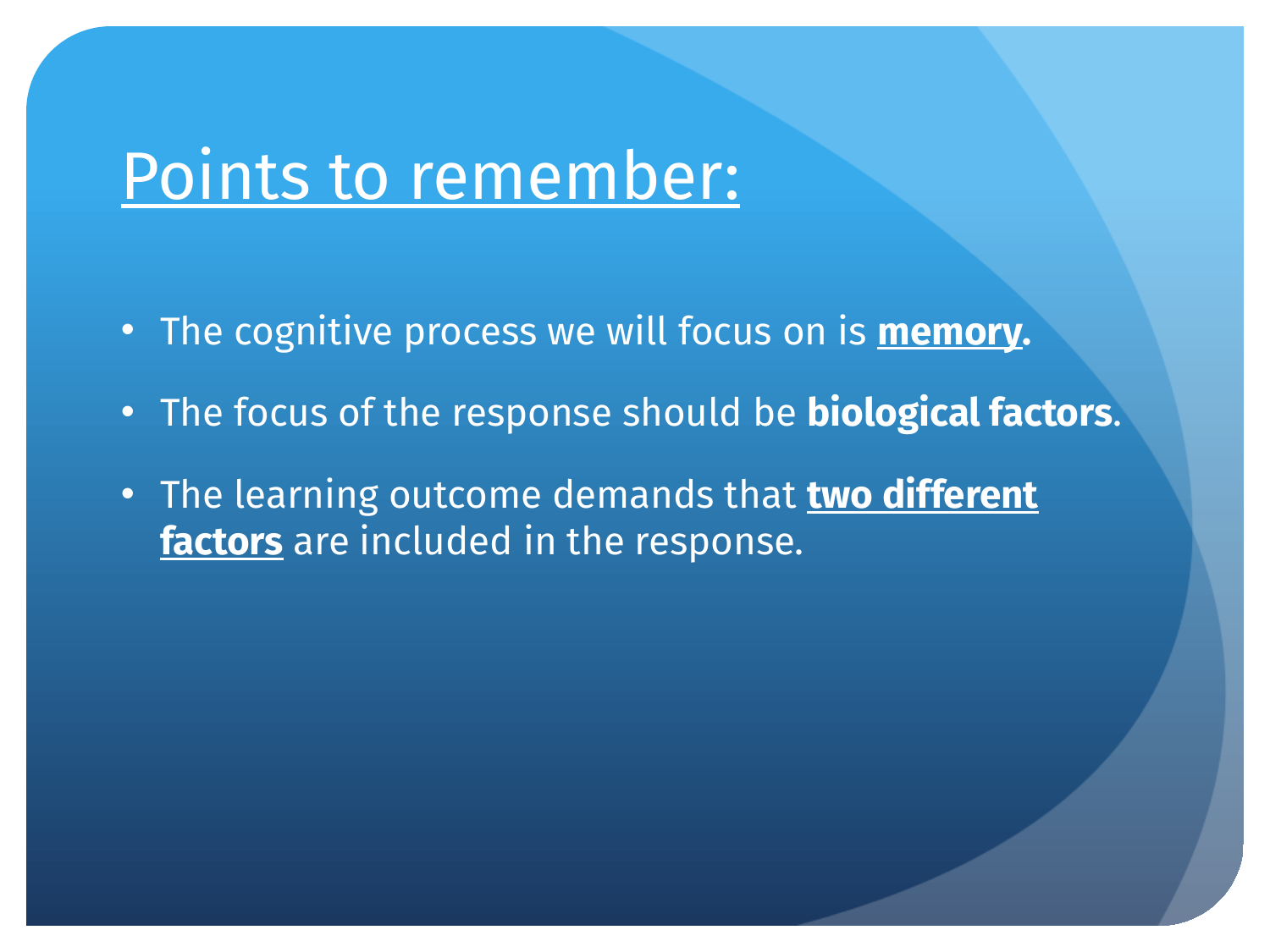

# Points to remember:
The cognitive process we will focus on is memory.
The focus of the response should be biological factors.
The learning outcome demands that two different factors are included in the response.